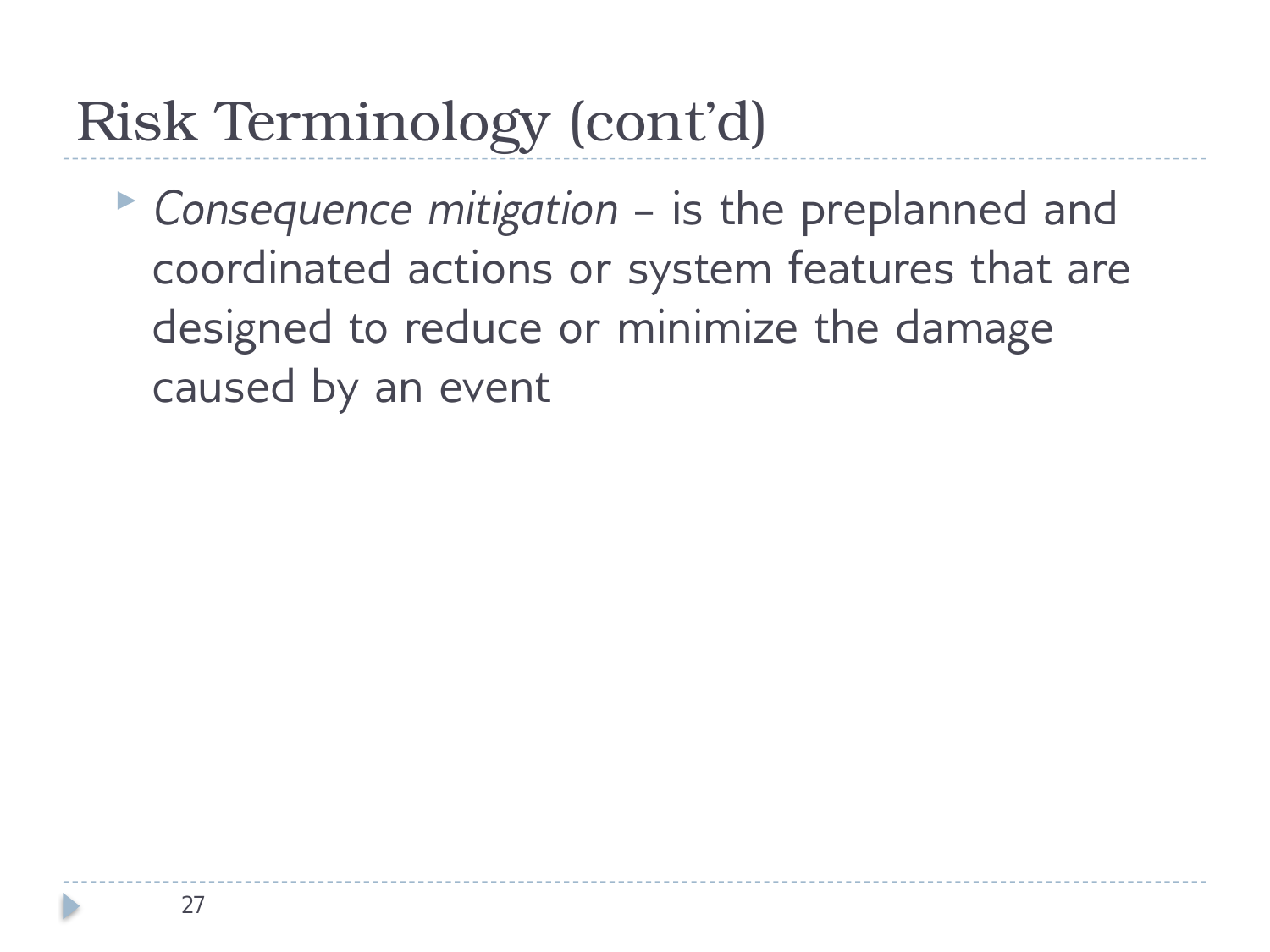

# Risk Terminology (cont’d)
Consequence mitigation – is the preplanned and coordinated actions or system features that are designed to reduce or minimize the damage caused by an event

27